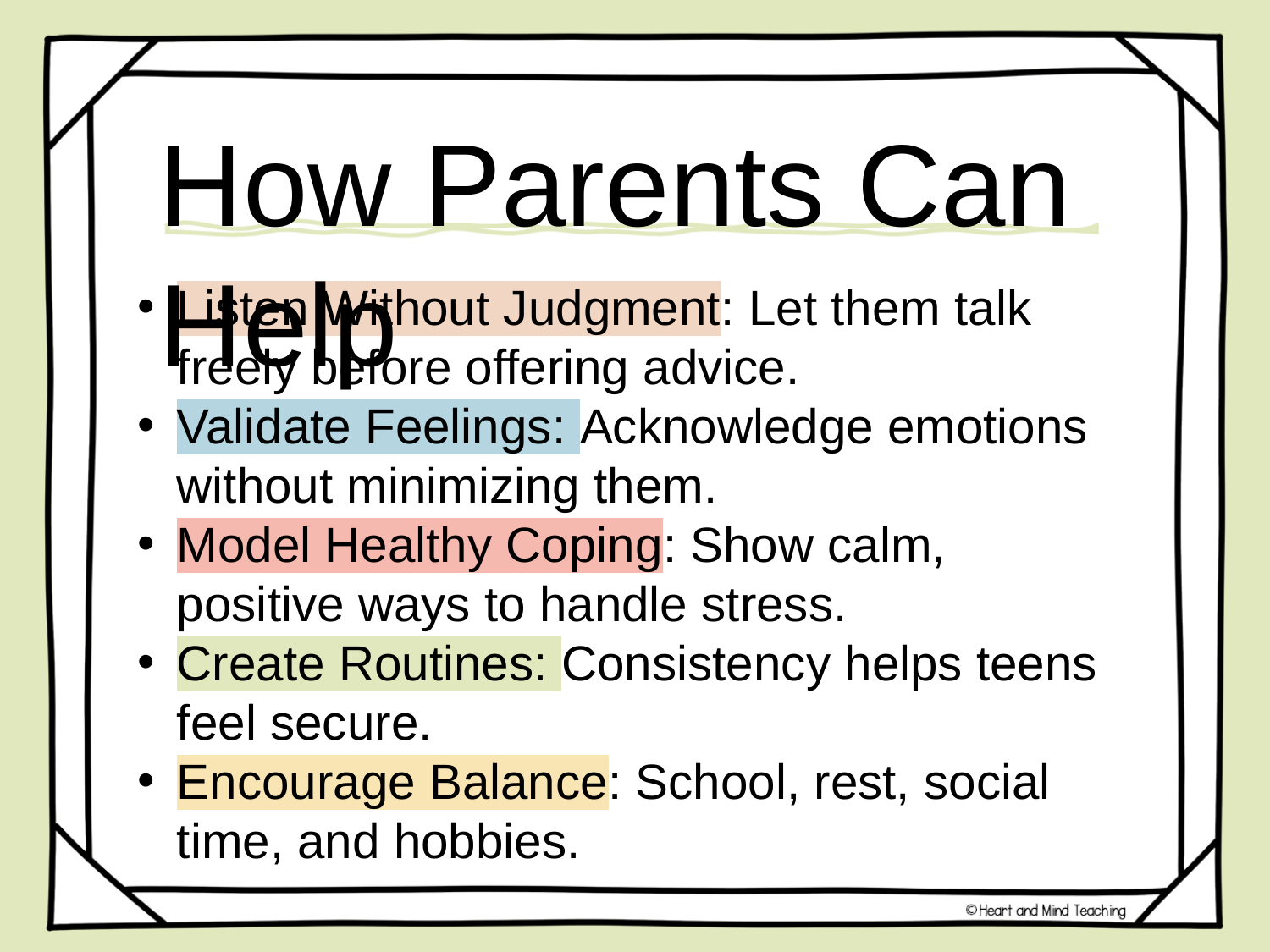

How Parents Can Help
Listen Without Judgment: Let them talk freely before offering advice.
Validate Feelings: Acknowledge emotions without minimizing them.
Model Healthy Coping: Show calm, positive ways to handle stress.
Create Routines: Consistency helps teens feel secure.
Encourage Balance: School, rest, social time, and hobbies.